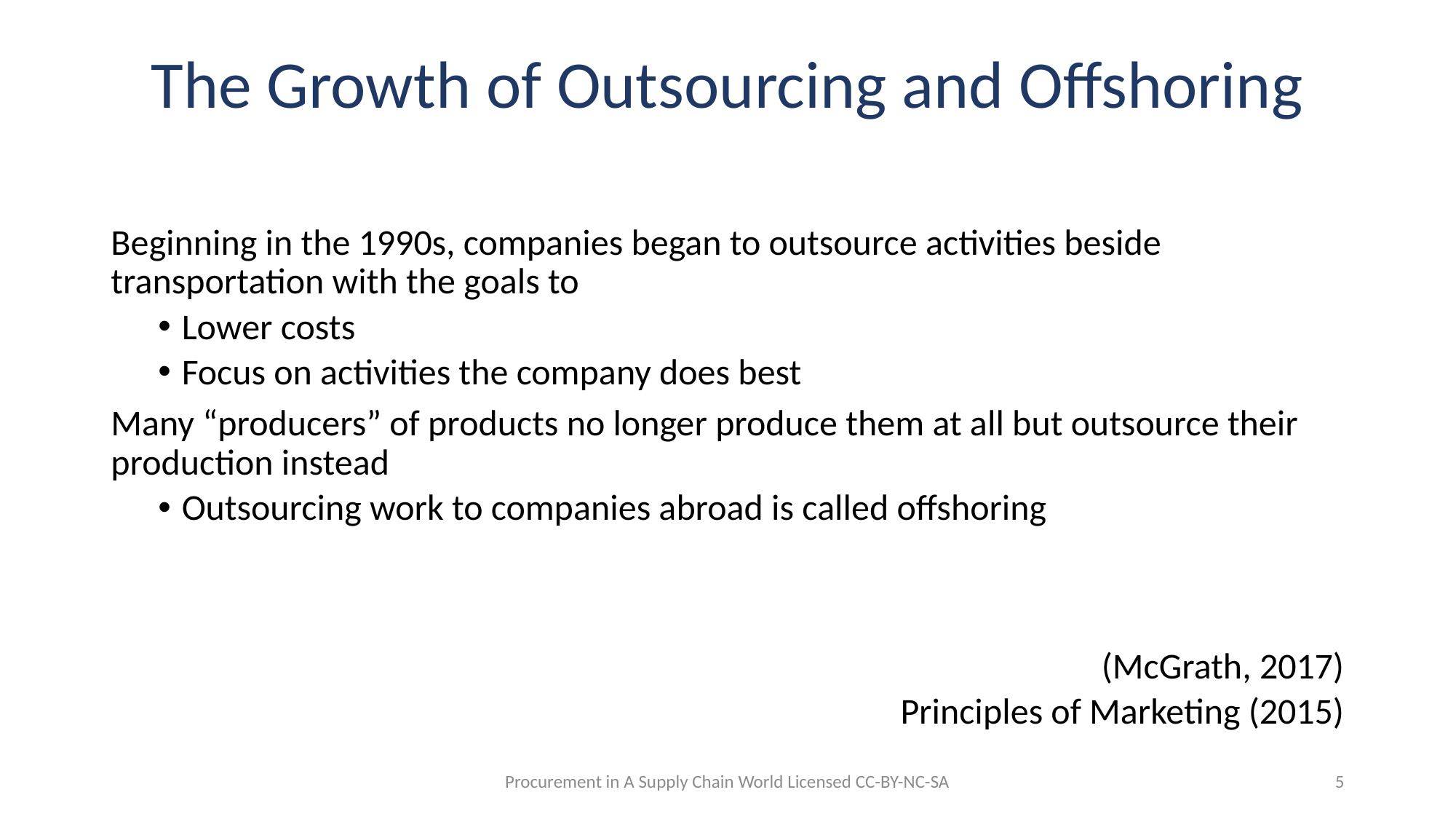

# The Growth of Outsourcing and Offshoring

Beginning in the 1990s, companies began to outsource activities beside transportation with the goals to
Lower costs
Focus on activities the company does best
Many “producers” of products no longer produce them at all but outsource their production instead
Outsourcing work to companies abroad is called offshoring

(McGrath, 2017)
Principles of Marketing (2015)

Procurement in A Supply Chain World Licensed CC-BY-NC-SA
5